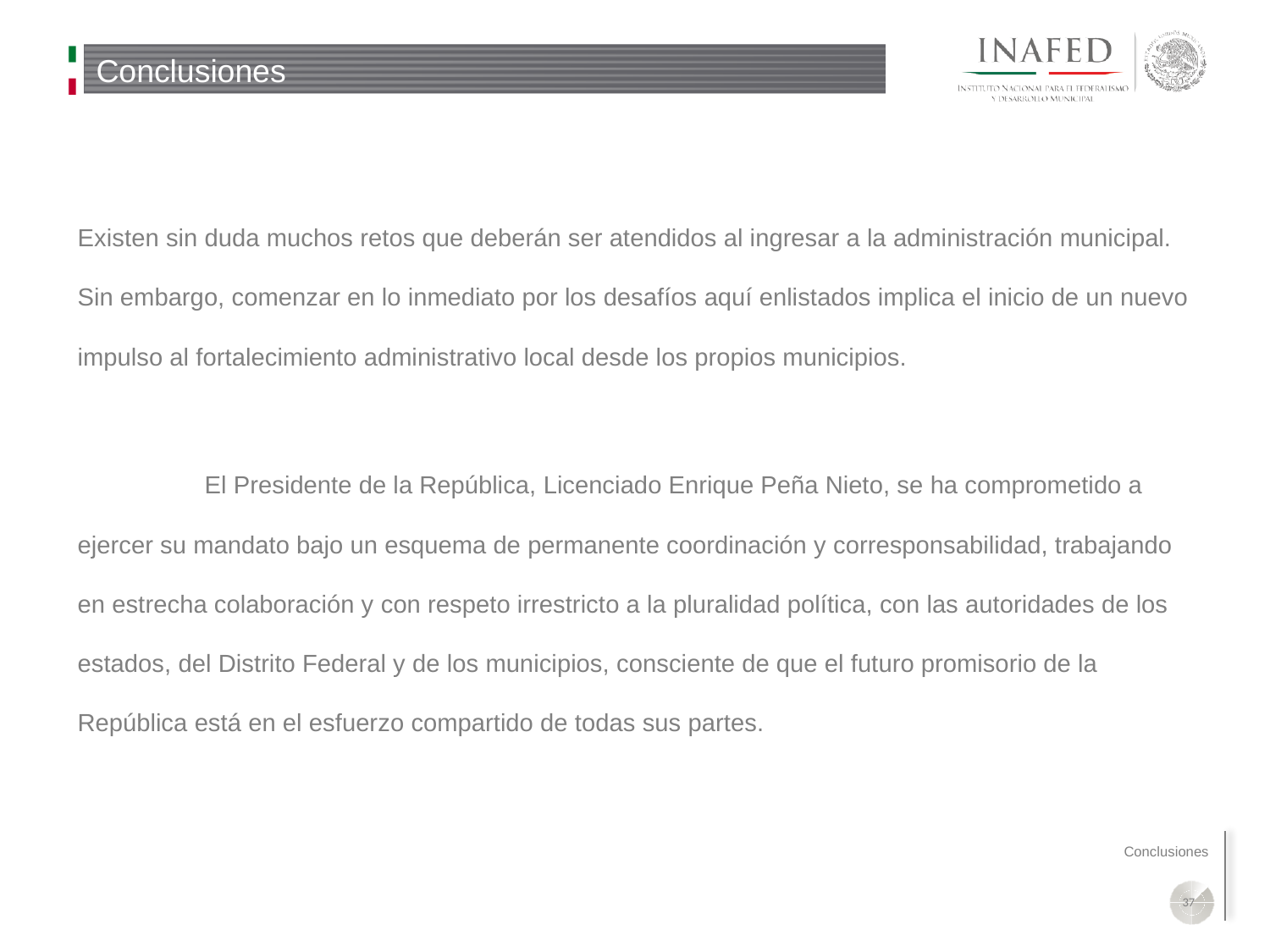

# Conclusiones
Existen sin duda muchos retos que deberán ser atendidos al ingresar a la administración municipal. Sin embargo, comenzar en lo inmediato por los desafíos aquí enlistados implica el inicio de un nuevo impulso al fortalecimiento administrativo local desde los propios municipios.

	El Presidente de la República, Licenciado Enrique Peña Nieto, se ha comprometido a ejercer su mandato bajo un esquema de permanente coordinación y corresponsabilidad, trabajando en estrecha colaboración y con respeto irrestricto a la pluralidad política, con las autoridades de los estados, del Distrito Federal y de los municipios, consciente de que el futuro promisorio de la República está en el esfuerzo compartido de todas sus partes.

37